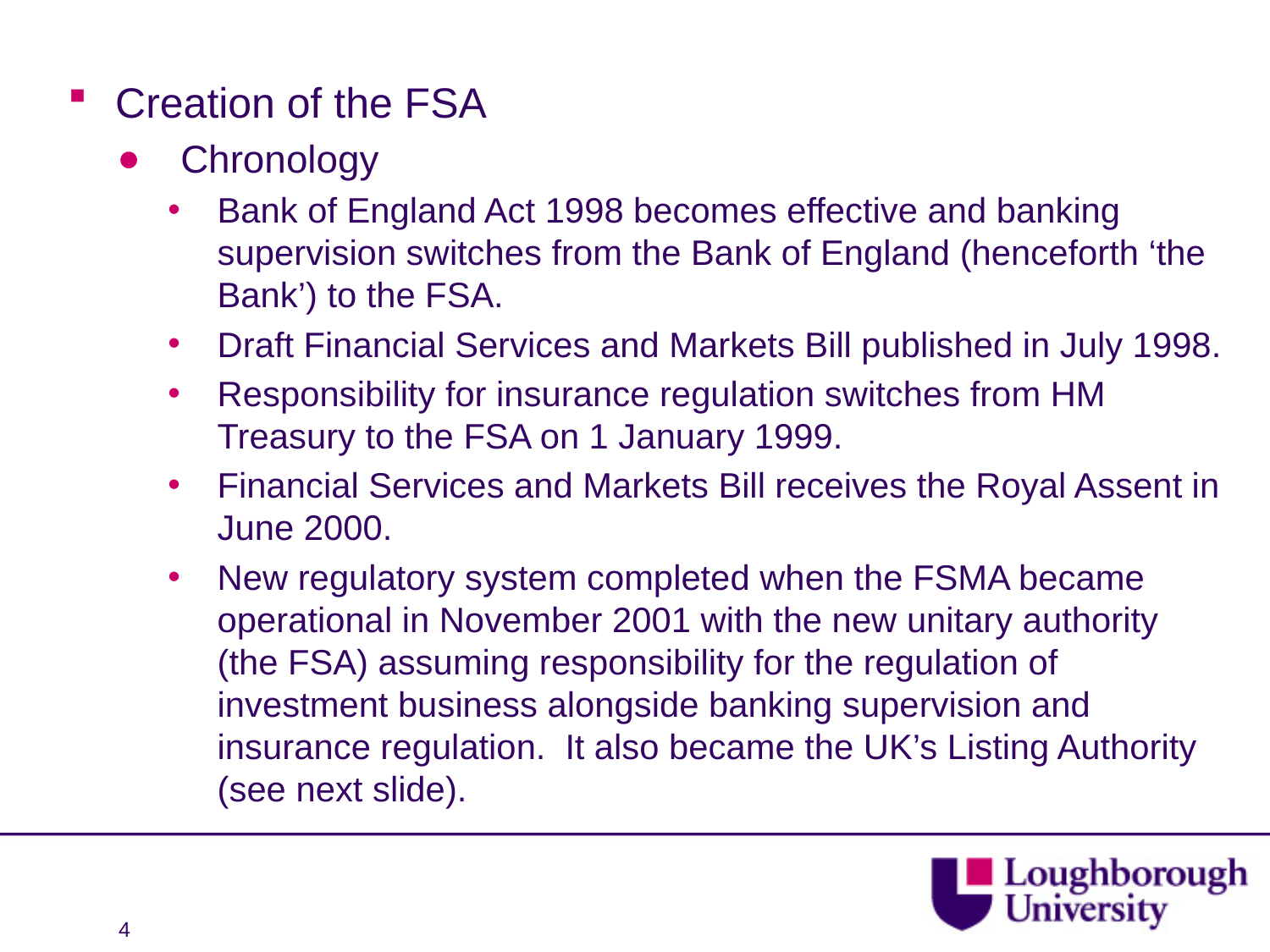

Creation of the FSA
Chronology
Bank of England Act 1998 becomes effective and banking supervision switches from the Bank of England (henceforth ‘the Bank’) to the FSA.
Draft Financial Services and Markets Bill published in July 1998.
Responsibility for insurance regulation switches from HM Treasury to the FSA on 1 January 1999.
Financial Services and Markets Bill receives the Royal Assent in June 2000.
New regulatory system completed when the FSMA became operational in November 2001 with the new unitary authority (the FSA) assuming responsibility for the regulation of investment business alongside banking supervision and insurance regulation.  It also became the UK’s Listing Authority (see next slide).
4